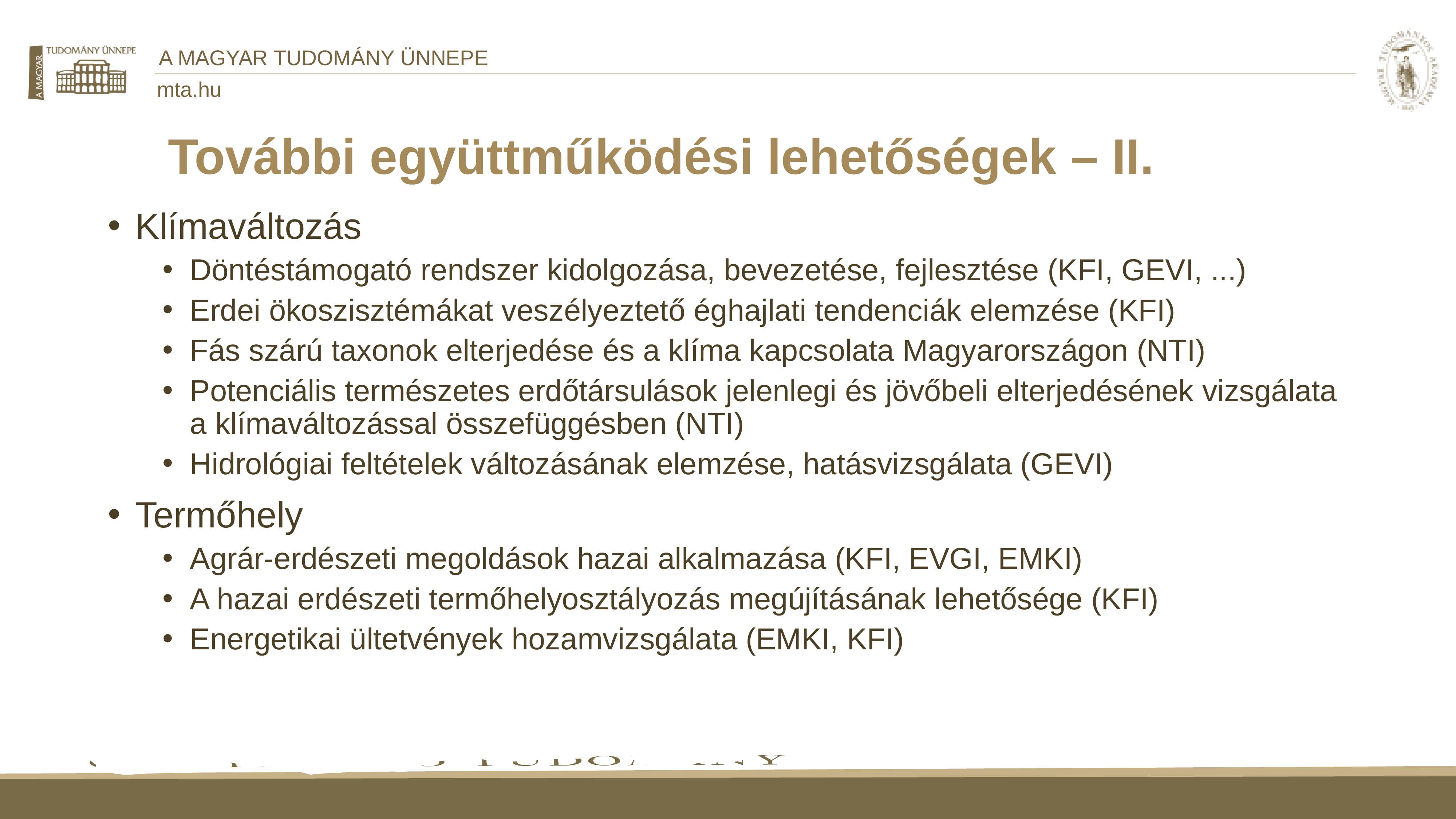

# További együttműködési lehetőségek – II.
Klímaváltozás
Döntéstámogató rendszer kidolgozása, bevezetése, fejlesztése (KFI, GEVI, ...)
Erdei ökoszisztémákat veszélyeztető éghajlati tendenciák elemzése (KFI)
Fás szárú taxonok elterjedése és a klíma kapcsolata Magyarországon (NTI)
Potenciális természetes erdőtársulások jelenlegi és jövőbeli elterjedésének vizsgálata a klímaváltozással összefüggésben (NTI)
Hidrológiai feltételek változásának elemzése, hatásvizsgálata (GEVI)
Termőhely
Agrár-erdészeti megoldások hazai alkalmazása (KFI, EVGI, EMKI)
A hazai erdészeti termőhelyosztályozás megújításának lehetősége (KFI)
Energetikai ültetvények hozamvizsgálata (EMKI, KFI)